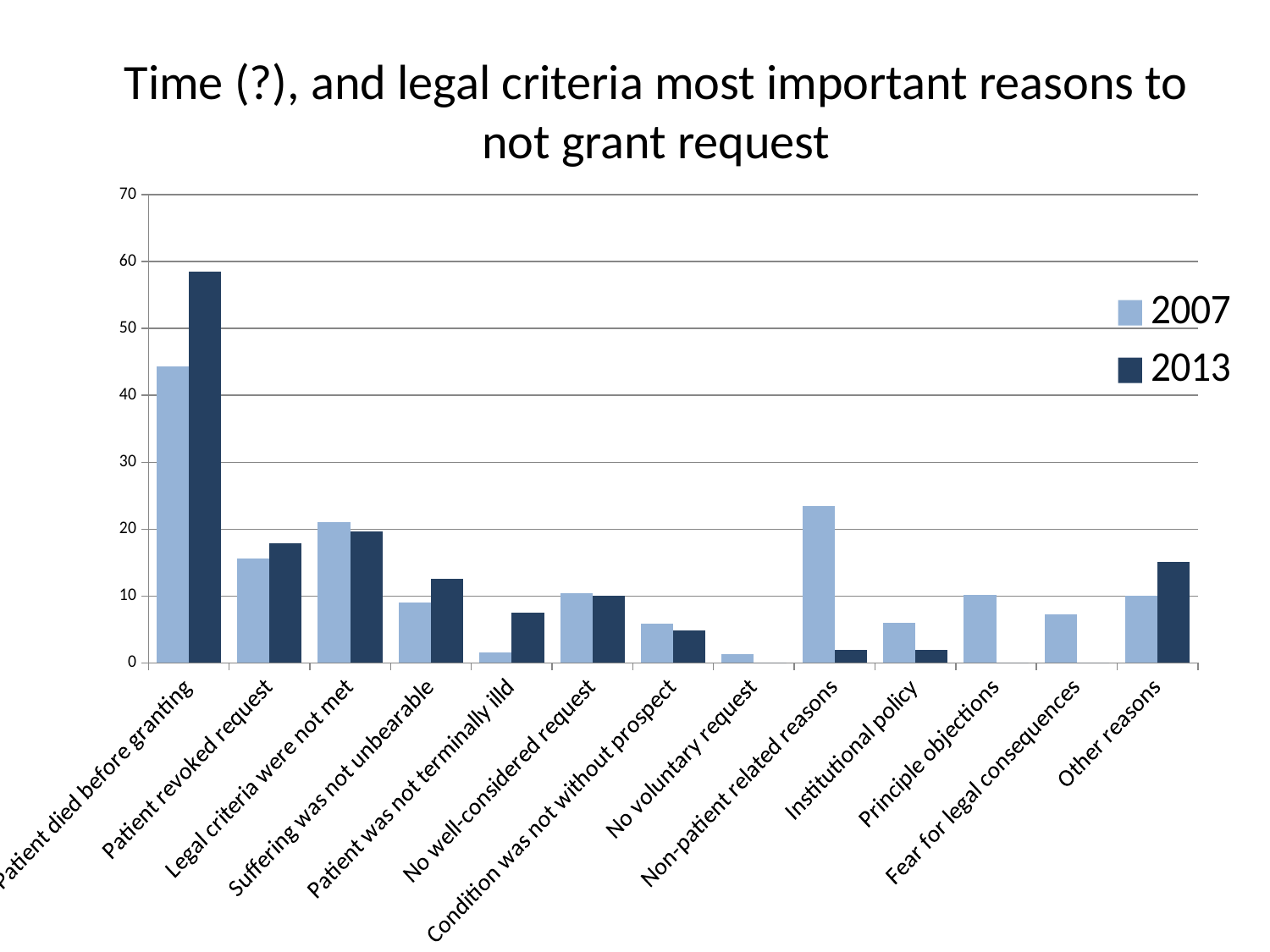

Time (?), and legal criteria most important reasons to not grant request

### Chart

| Category | 2007 | 2013 |
|---|---|---|
| Patient died before granting | 44.3 | 58.5 |
| Patient revoked request | 15.6 | 17.9 |
| Legal criteria were not met | 21.1 | 19.6 |
| Suffering was not unbearable | 9.0 | 12.6 |
| Patient was not terminally illd | 1.5 | 7.5 |
| No well-considered request | 10.4 | 10.1 |
| Condition was not without prospect | 5.8 | 4.8 |
| No voluntary request | 1.3 | 0.0 |
| Non-patient related reasons | 23.4 | 2.0 |
| Institutional policy | 6.0 | 2.0 |
| Principle objections | 10.2 | 0.0 |
| Fear for legal consequences | 7.2 | 0.0 |
| Other reasons | 10.0 | 15.1 |